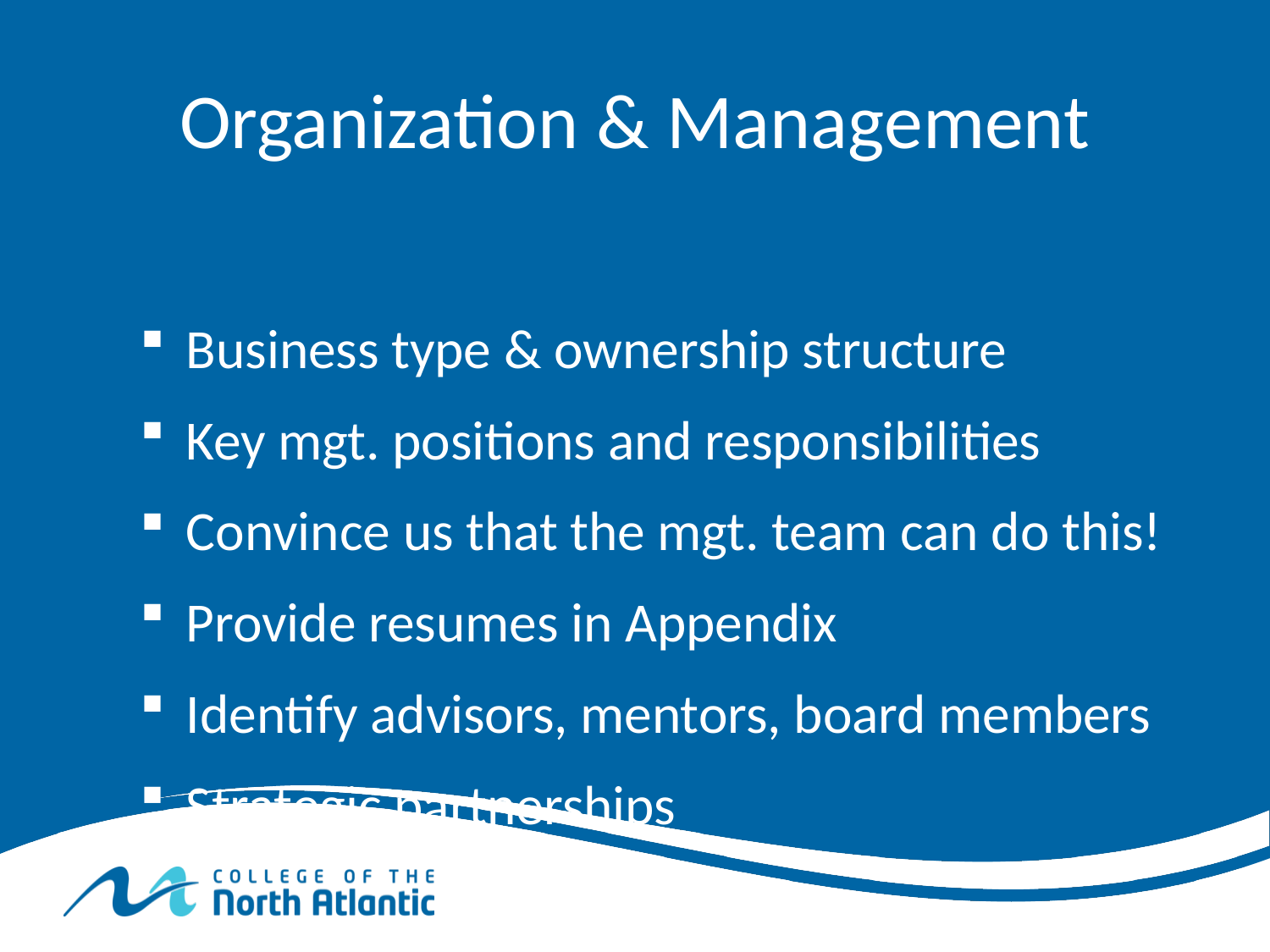

# Organization & Management
Business type & ownership structure
Key mgt. positions and responsibilities
Convince us that the mgt. team can do this!
Provide resumes in Appendix
Identify advisors, mentors, board members
Strategic partnerships